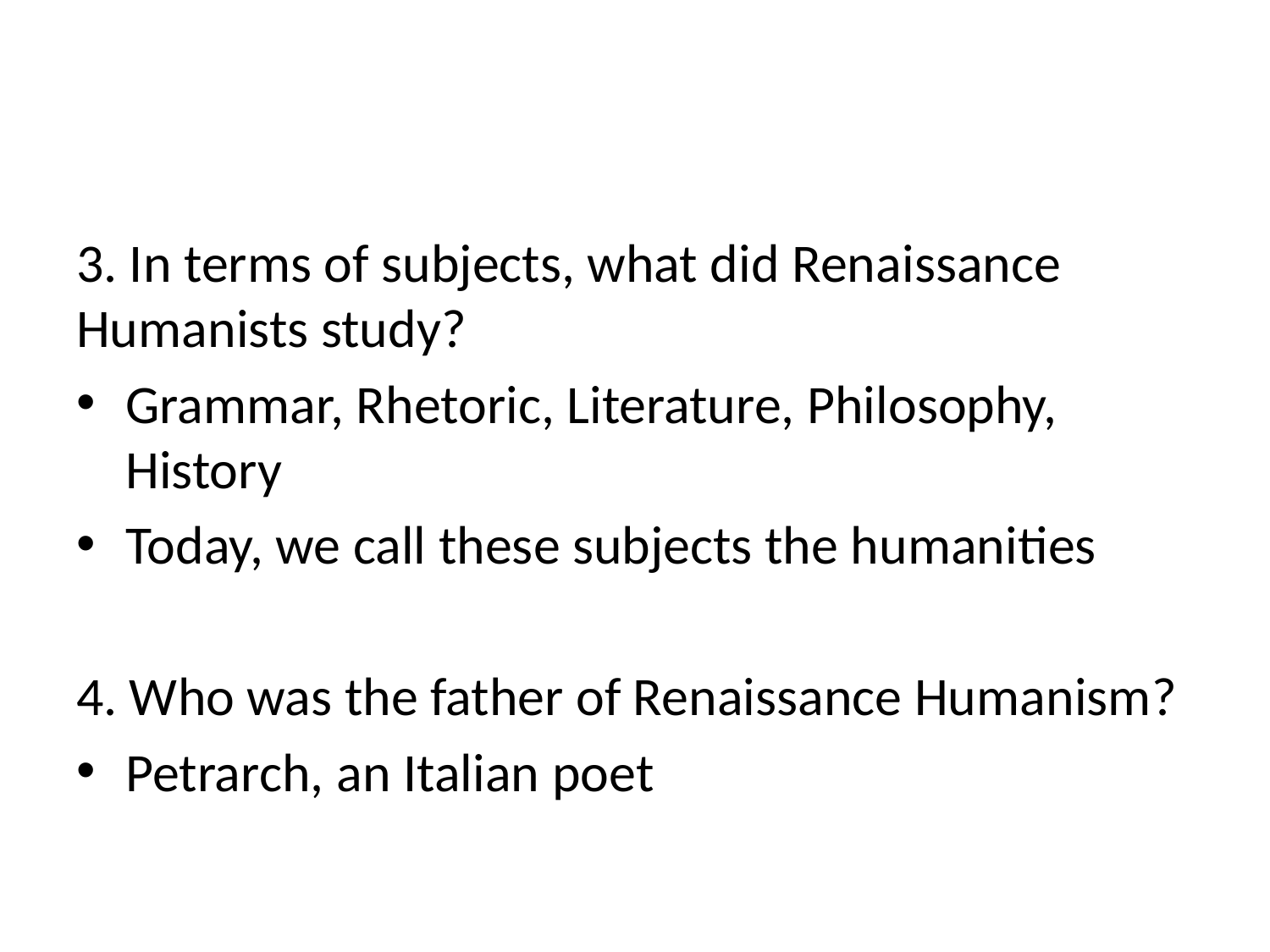

#
3. In terms of subjects, what did Renaissance Humanists study?
Grammar, Rhetoric, Literature, Philosophy, History
Today, we call these subjects the humanities

4. Who was the father of Renaissance Humanism?
Petrarch, an Italian poet